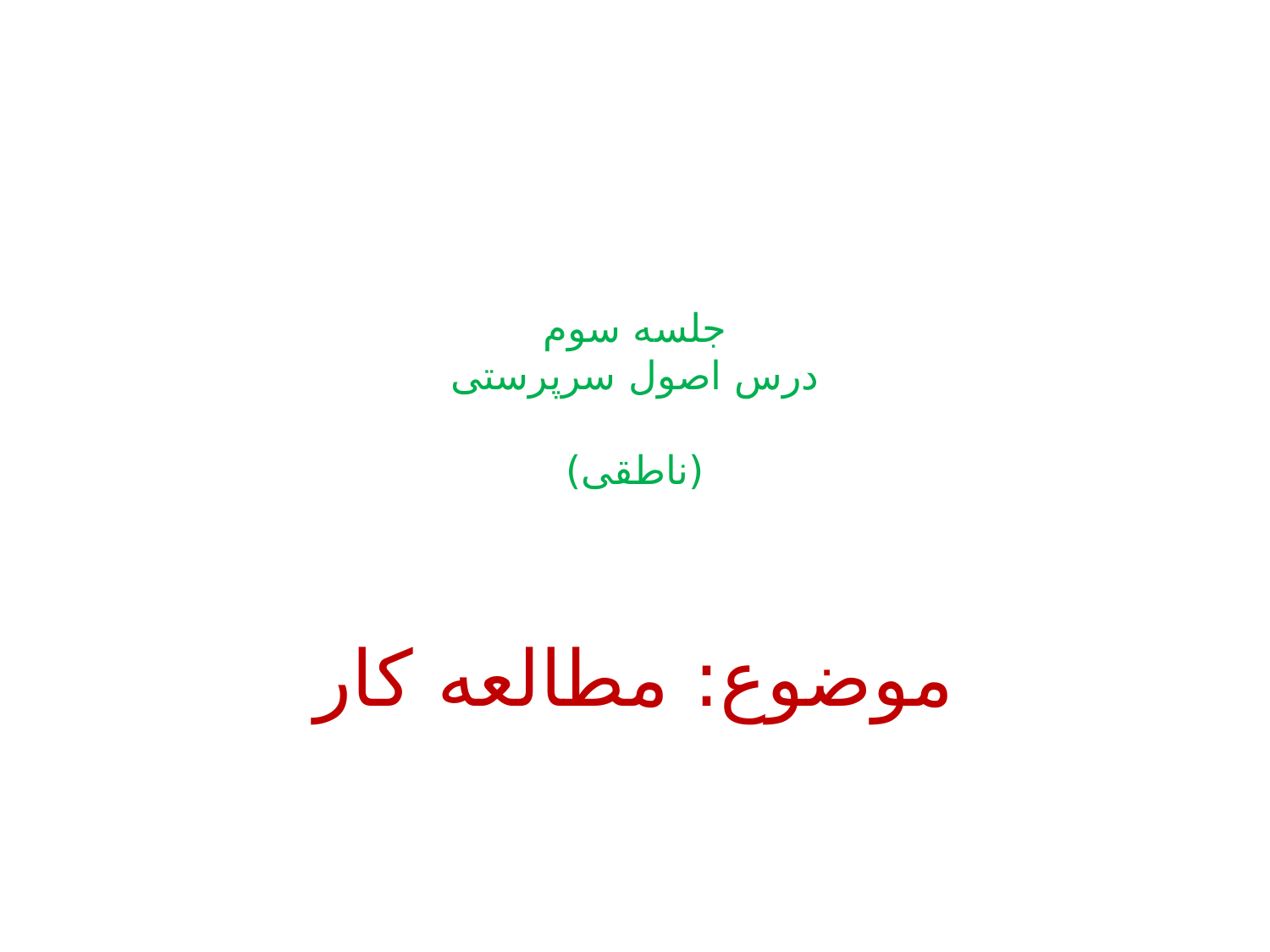

# جلسه سوم درس اصول سرپرستی (ناطقی)

موضوع: مطالعه کار